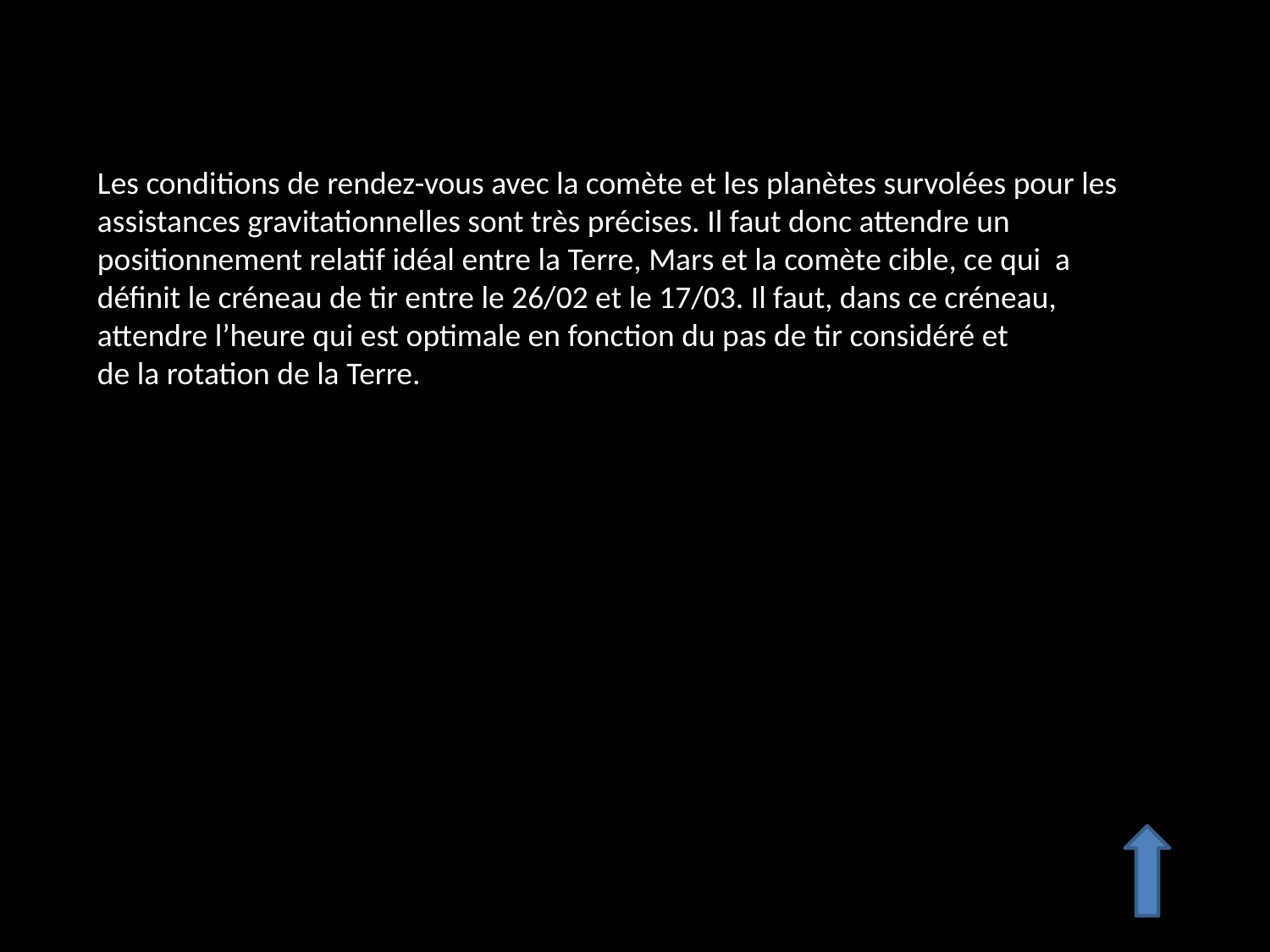

Les conditions de rendez-vous avec la comète et les planètes survolées pour les assistances gravitationnelles sont très précises. Il faut donc attendre un positionnement relatif idéal entre la Terre, Mars et la comète cible, ce qui  a définit le créneau de tir entre le 26/02 et le 17/03. Il faut, dans ce créneau, attendre l’heure qui est optimale en fonction du pas de tir considéré et
de la rotation de la Terre.